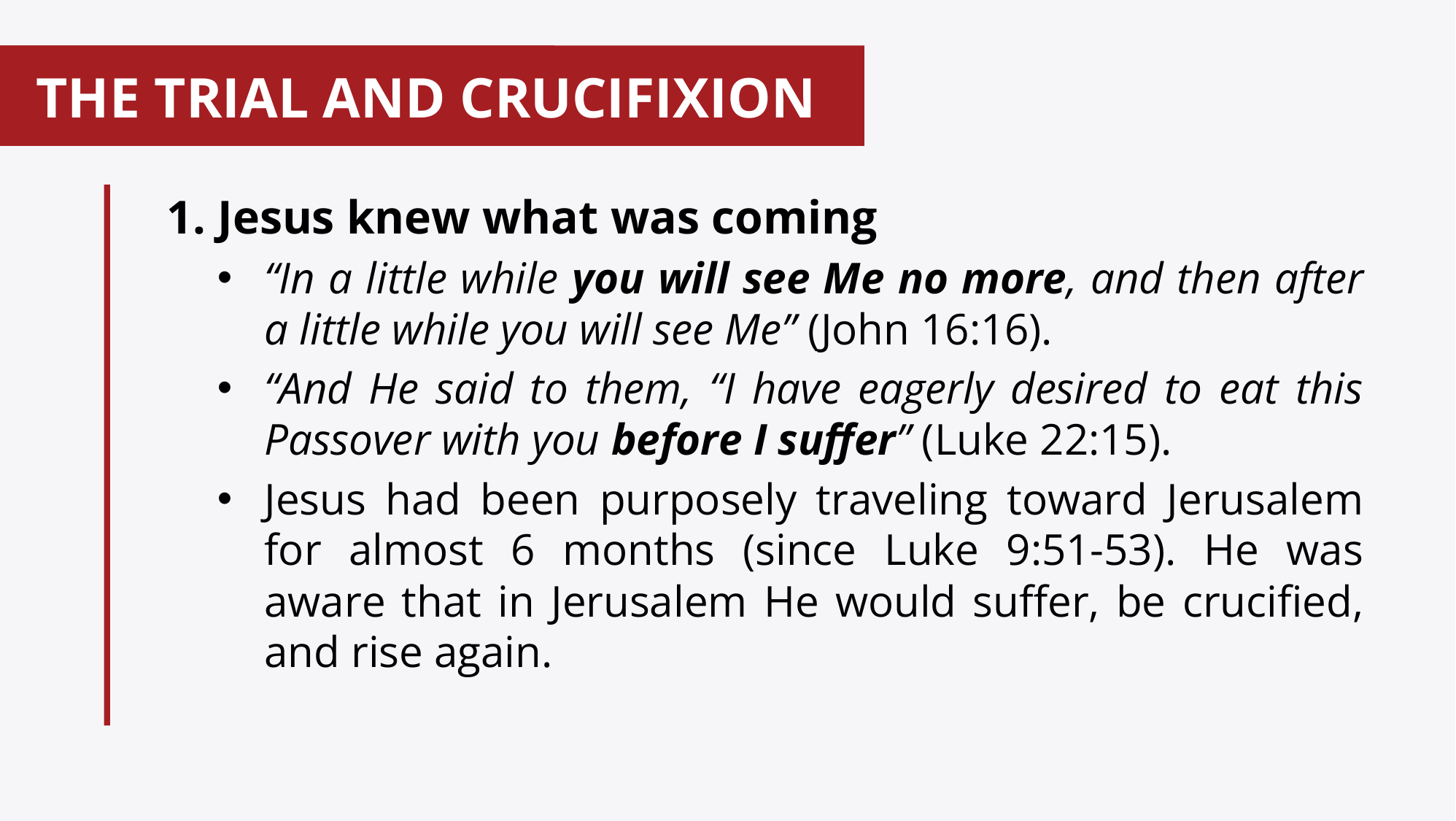

THE TRIAL AND CRUCIFIXION
#
 1. Jesus knew what was coming
“In a little while you will see Me no more, and then after a little while you will see Me” (John 16:16).
“And He said to them, “I have eagerly desired to eat this Passover with you before I suffer” (Luke 22:15).
Jesus had been purposely traveling toward Jerusalem for almost 6 months (since Luke 9:51-53). He was aware that in Jerusalem He would suffer, be crucified, and rise again.